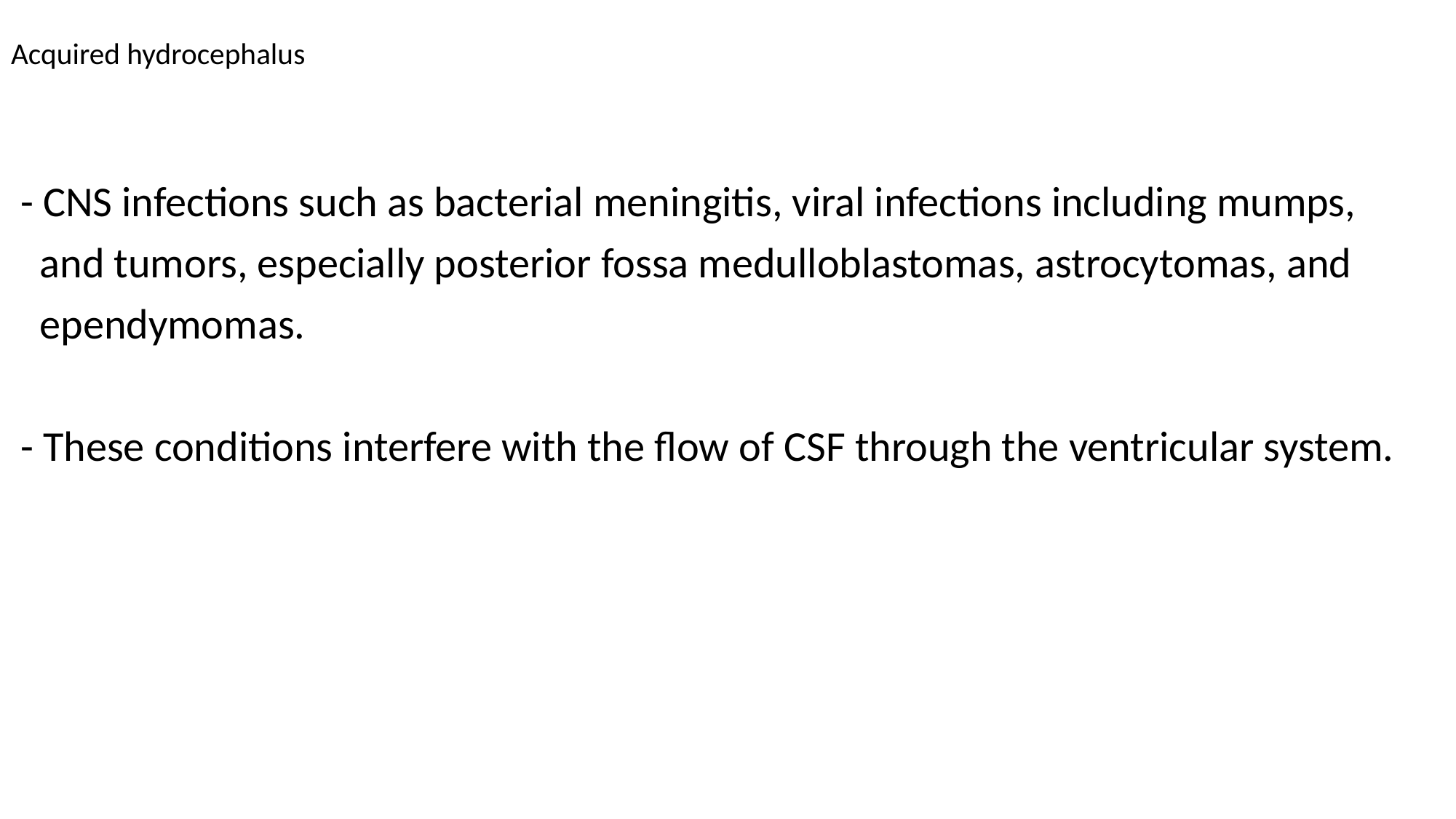

# Acquired hydrocephalus

 - CNS infections such as bacterial meningitis, viral infections including mumps,
   and tumors, especially posterior fossa medulloblastomas, astrocytomas, and
   ependymomas.

 - These conditions interfere with the flow of CSF through the ventricular system.